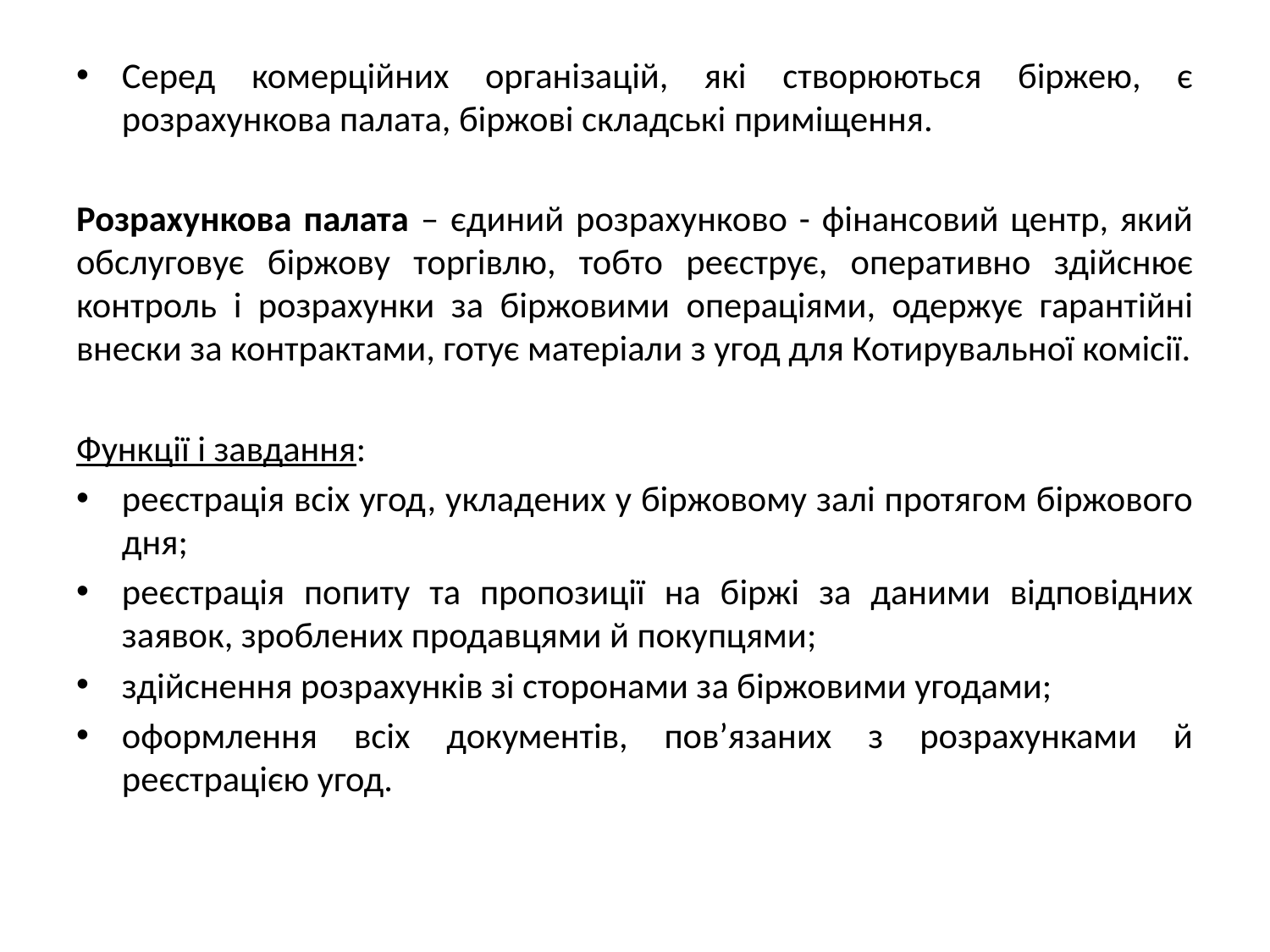

Серед комерційних організацій, які створюються біржею, є розрахункова палата, біржові складські приміщення.

Розрахункова палата – єдиний розрахунково - фінансовий центр, який обслуговує біржову торгівлю, тобто реєструє, оперативно здійснює контроль і розрахунки за біржовими операціями, одержує гарантійні внески за контрактами, готує матеріали з угод для Котирувальної комісії.

Функції і завдання:
реєстрація всіх угод, укладених у біржовому залі протягом біржового дня;
реєстрація попиту та пропозиції на біржі за даними відповідних заявок, зроблених продавцями й покупцями;
здійснення розрахунків зі сторонами за біржовими угодами;
оформлення всіх документів, пов’язаних з розрахунками й реєстрацією угод.